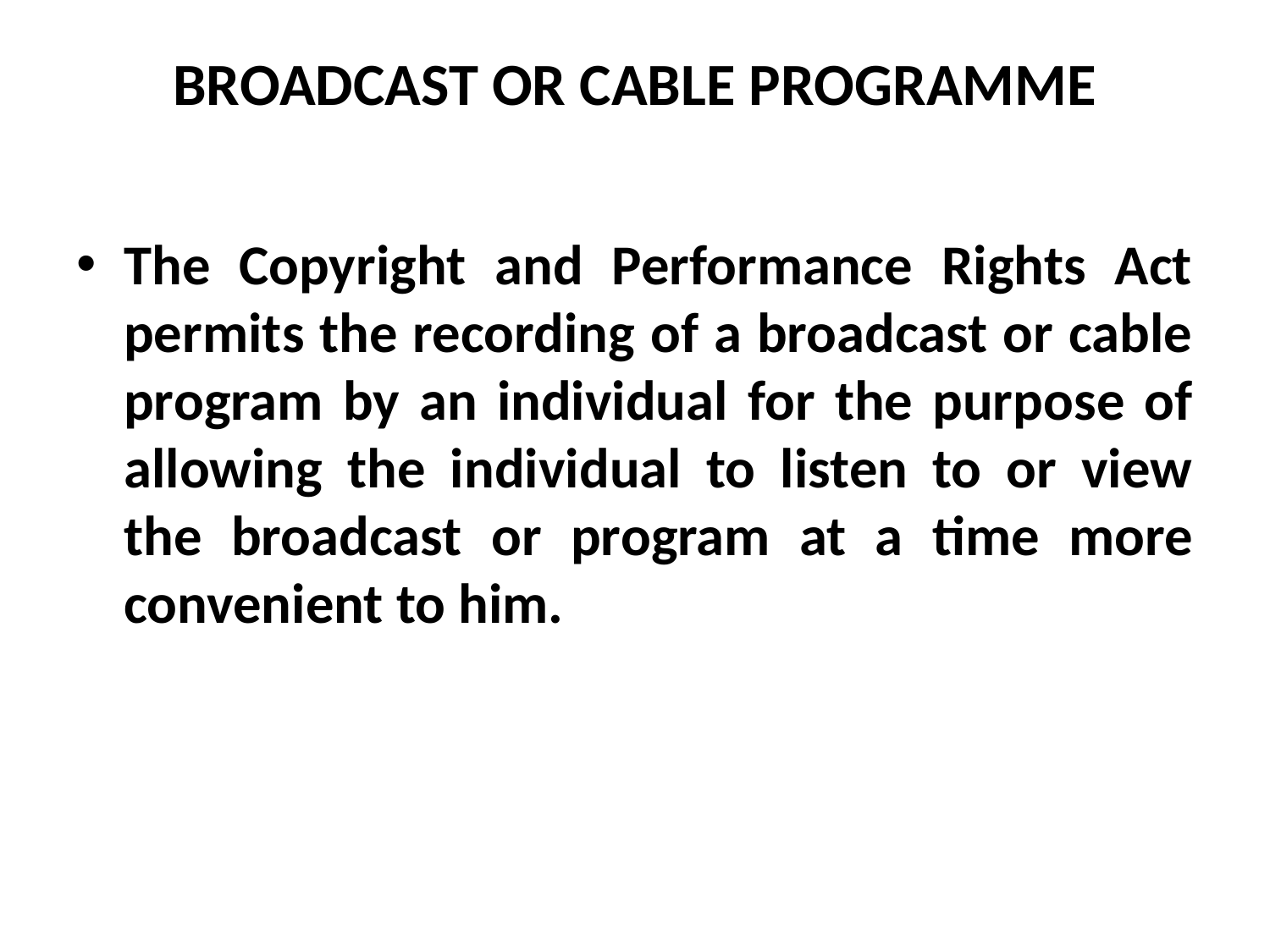

# BROADCAST OR CABLE PROGRAMME
The Copyright and Performance Rights Act permits the recording of a broadcast or cable program by an individual for the purpose of allowing the individual to listen to or view the broadcast or program at a time more convenient to him.